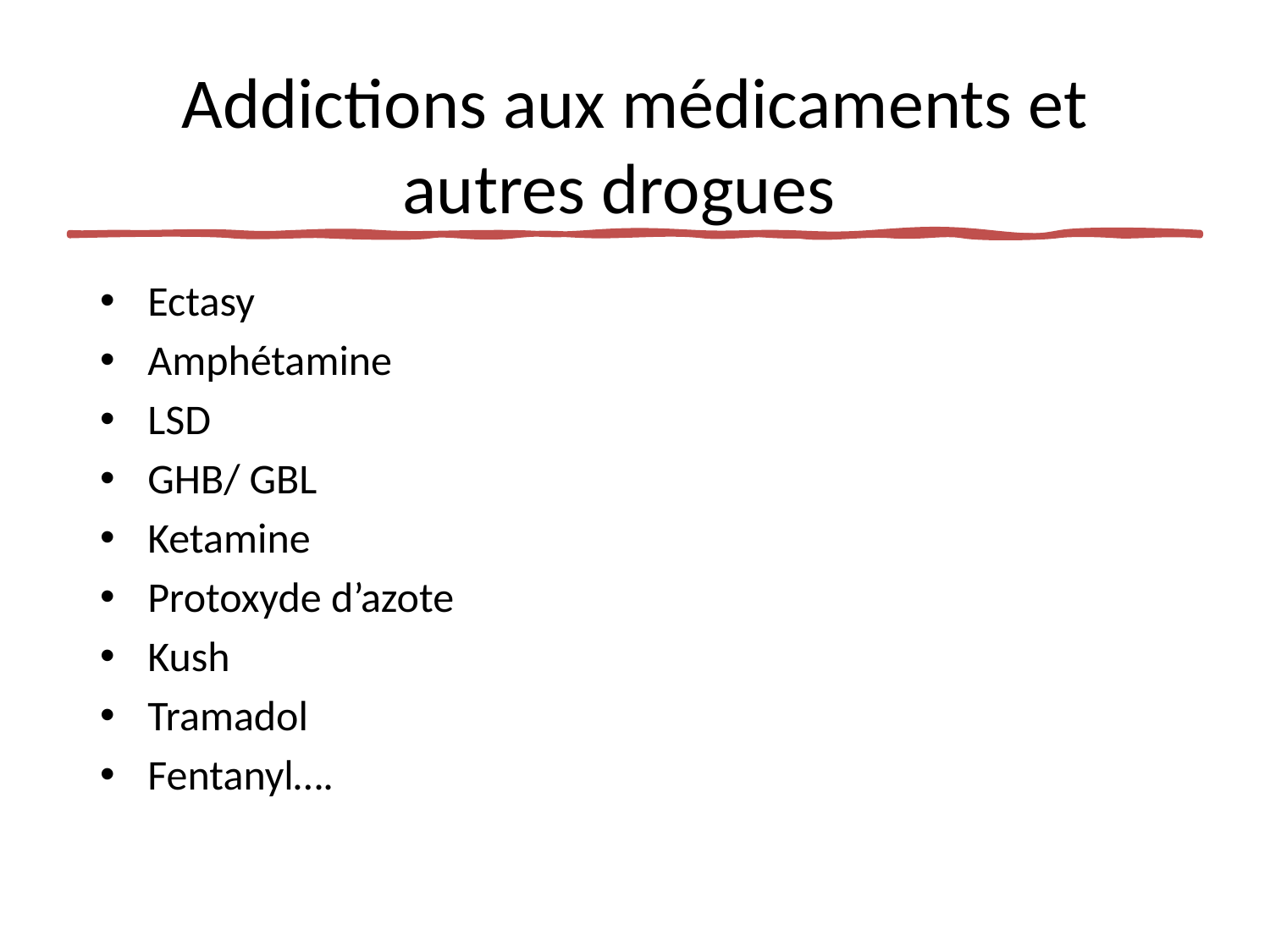

# Addictions aux médicaments et autres drogues

Ectasy
Amphétamine
LSD
GHB/ GBL
Ketamine
Protoxyde d’azote
Kush
Tramadol
Fentanyl….